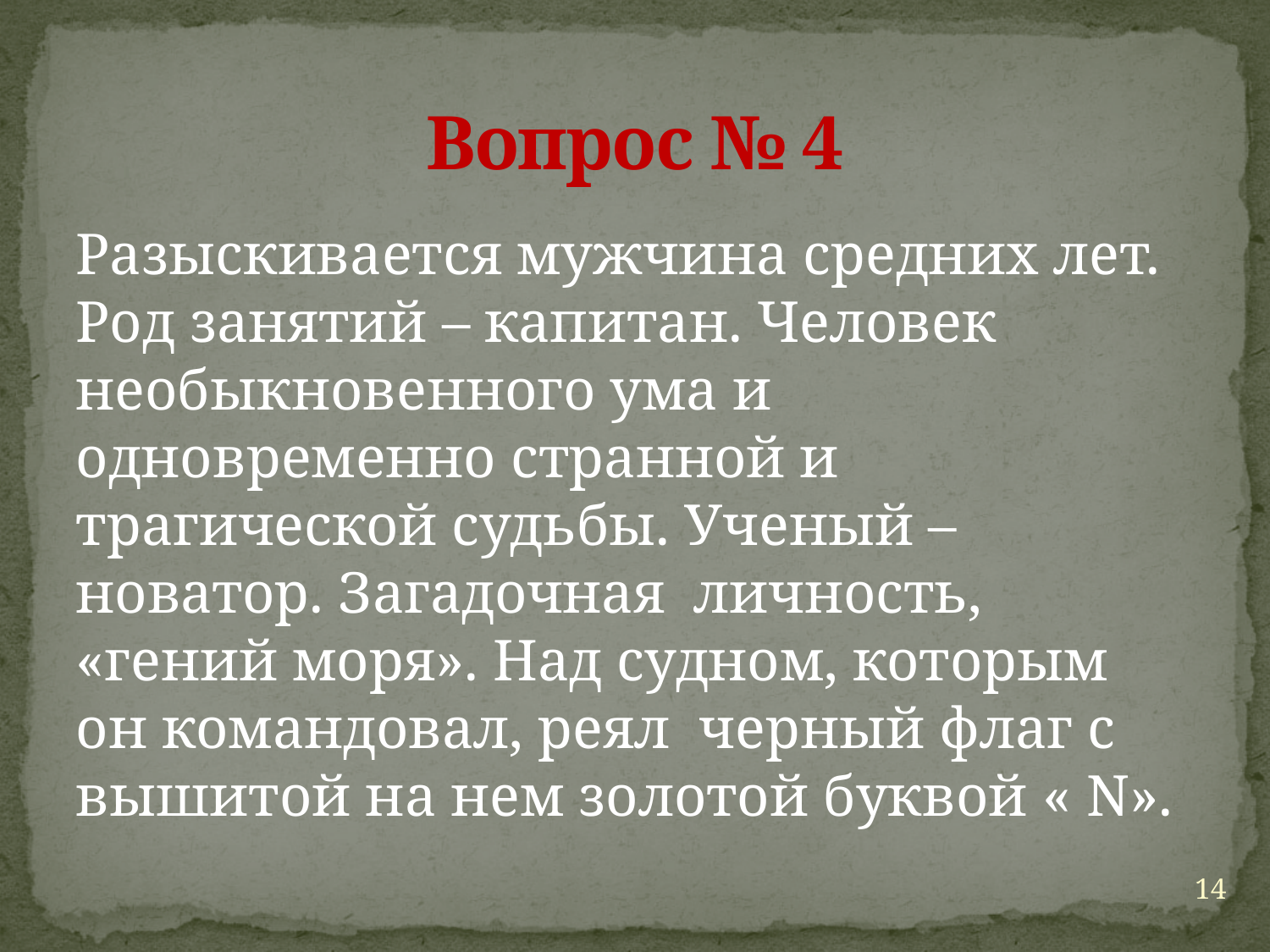

# Вопрос № 4
Разыскивается мужчина средних лет. Род занятий – капитан. Человек необыкновенного ума и одновременно странной и трагической судьбы. Ученый – новатор. Загадочная  личность,  «гений моря». Над судном, которым он командовал, реял  черный флаг с вышитой на нем золотой буквой « N».
14